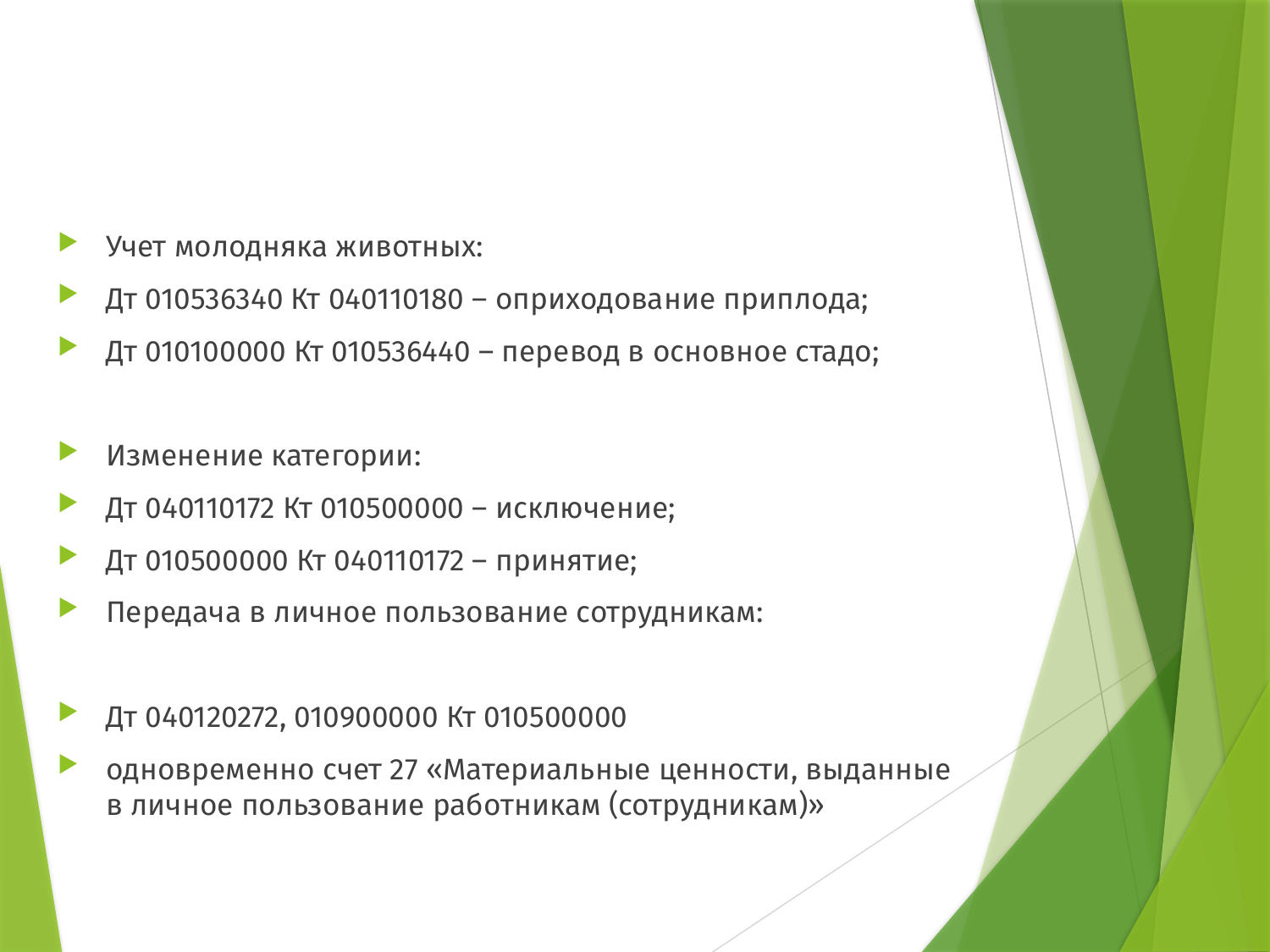

#

Учет молодняка животных:
Дт 010536340 Кт 040110180 – оприходование приплода;
Дт 010100000 Кт 010536440 – перевод в основное стадо;

Изменение категории:
Дт 040110172 Кт 010500000 – исключение;
Дт 010500000 Кт 040110172 – принятие;
Передача в личное пользование сотрудникам:

Дт 040120272, 010900000 Кт 010500000
одновременно счет 27 «Материальные ценности, выданные в личное пользование работникам (сотрудникам)»